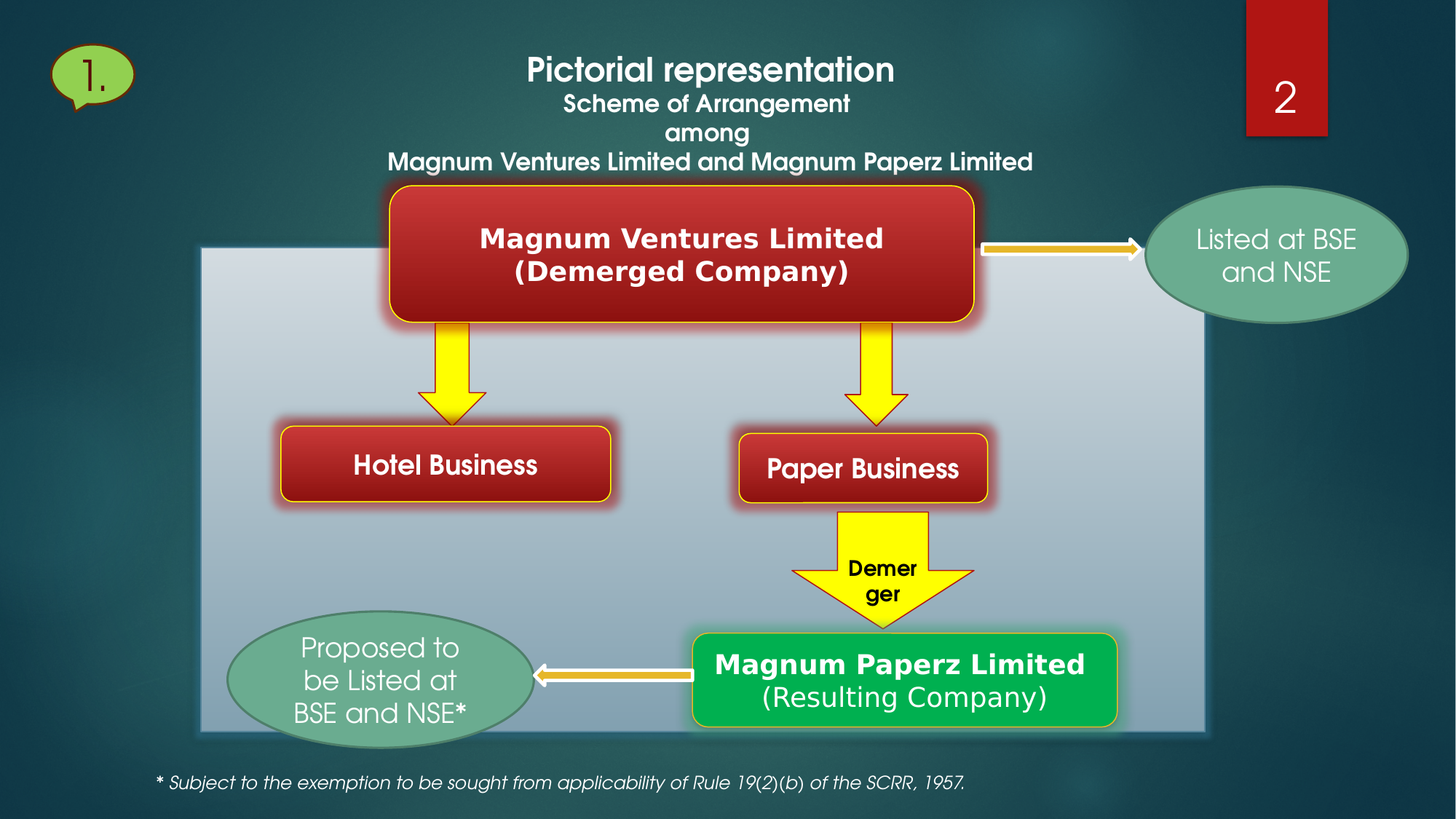

2
Pictorial representation
Scheme of Arrangement
among
Magnum Ventures Limited and Magnum Paperz Limited
1.
Magnum Ventures Limited (Demerged Company)
Listed at BSE and NSE

Hotel Business
Paper Business

Demerger
Proposed to be Listed at BSE and NSE*
Magnum Paperz Limited
(Resulting Company)

* Subject to the exemption to be sought from applicability of Rule 19(2)(b) of the SCRR, 1957.